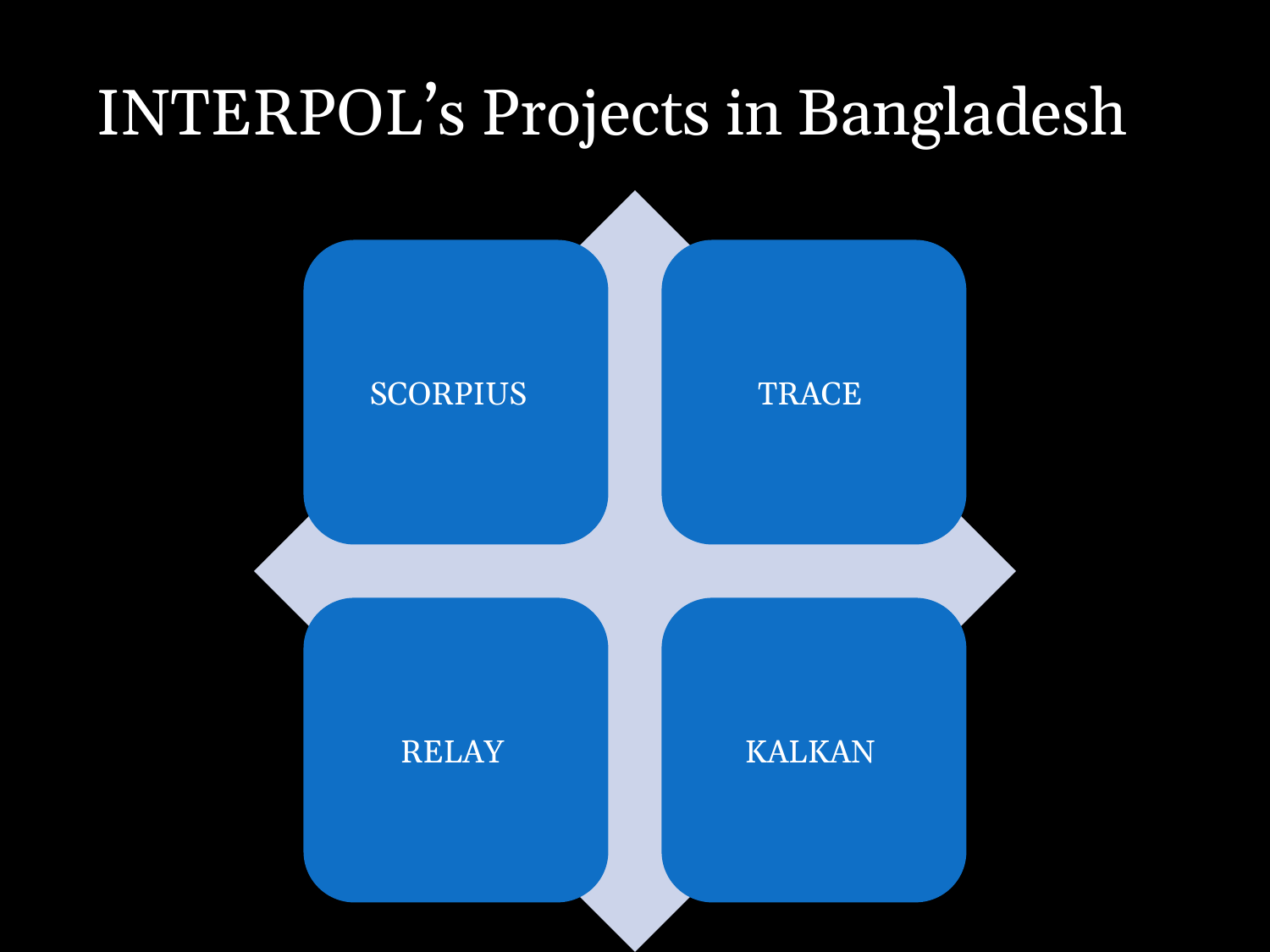

# INTERPOL’s Projects in Bangladesh
SCORPIUS
TRACE
RELAY
KALKAN